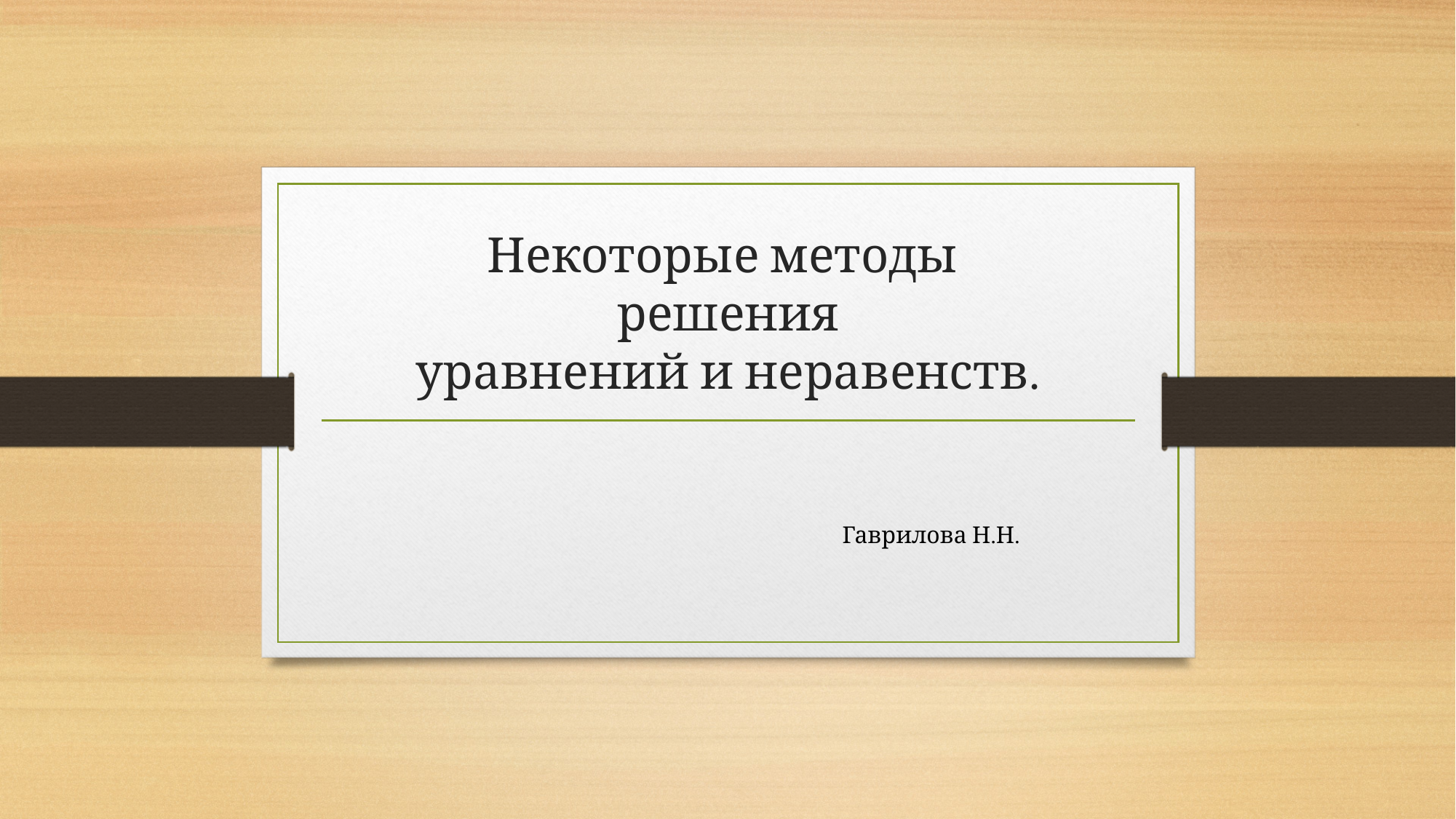

# Некоторые методы решения уравнений и неравенств.

                                                                             Гаврилова Н.Н.